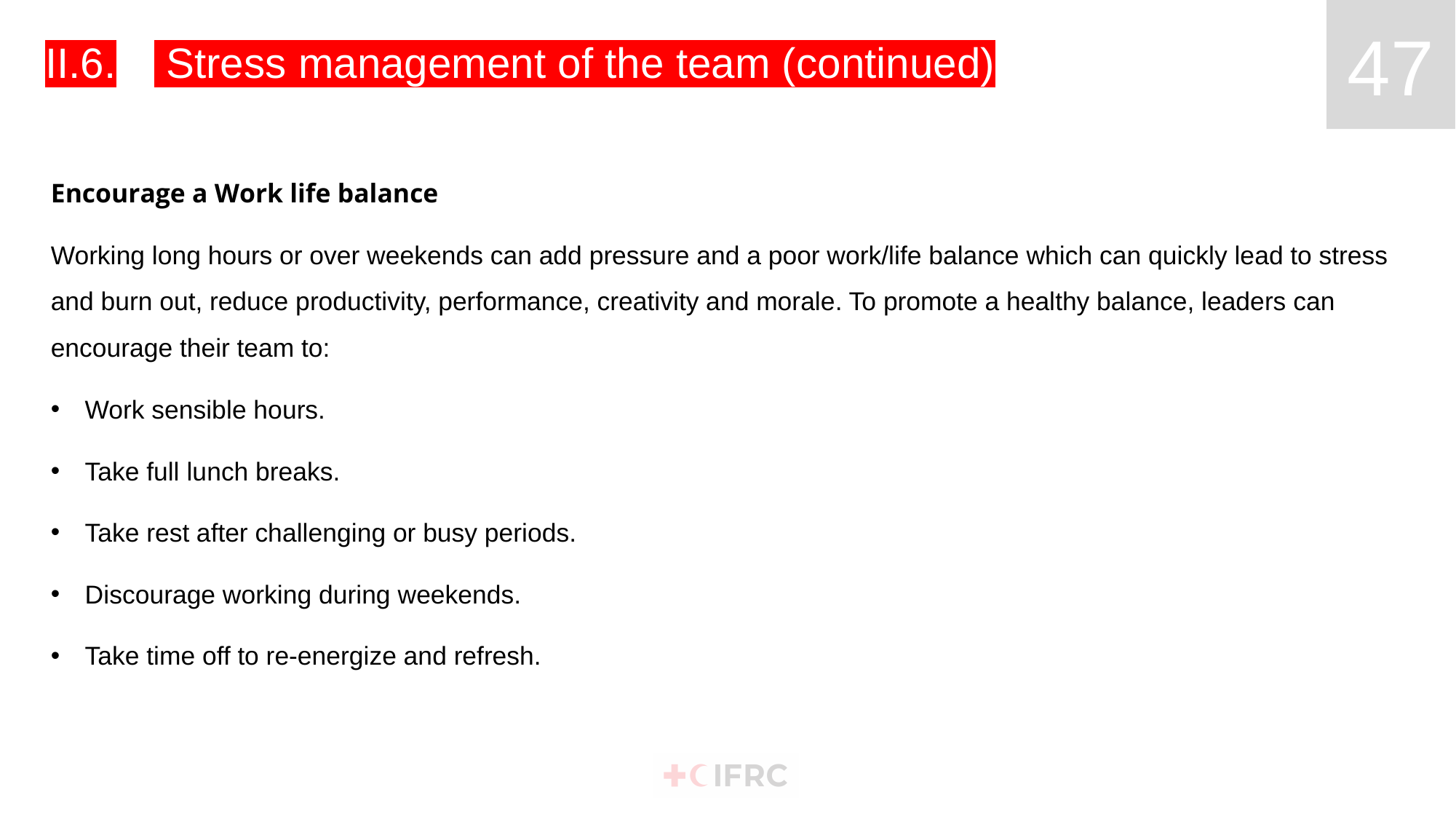

# II.6.	 Stress management of the team (continued)
Encourage a Work life balance
Working long hours or over weekends can add pressure and a poor work/life balance which can quickly lead to stress and burn out, reduce productivity, performance, creativity and morale. To promote a healthy balance, leaders can encourage their team to:
Work sensible hours.
Take full lunch breaks.
Take rest after challenging or busy periods.
Discourage working during weekends.
Take time off to re-energize and refresh.